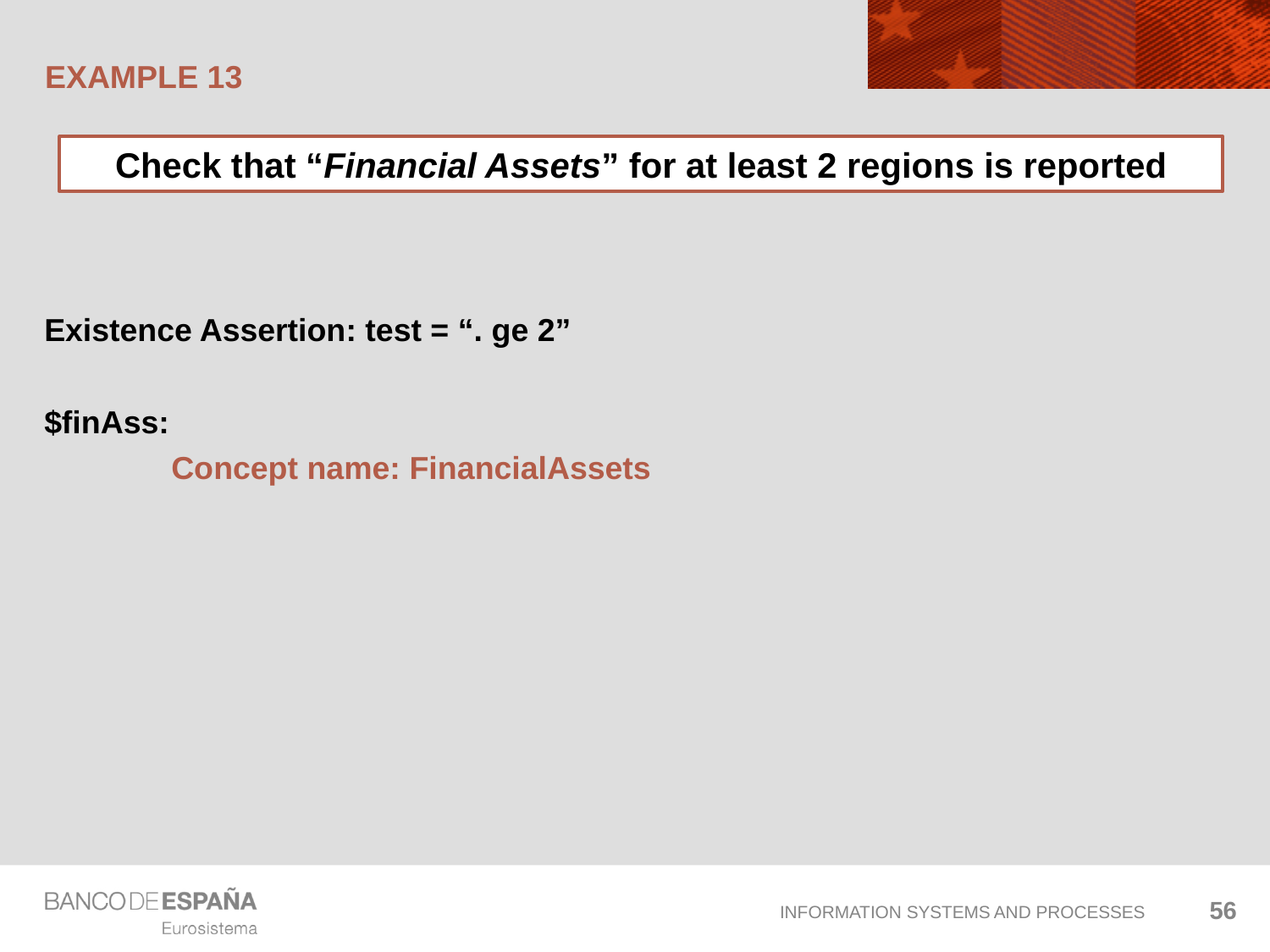

# EXAMPLE 13
Check that “Financial Assets” for at least 2 regions is reported

Existence Assertion: test = “. ge 2”

$finAss:
	Concept name: FinancialAssets

56